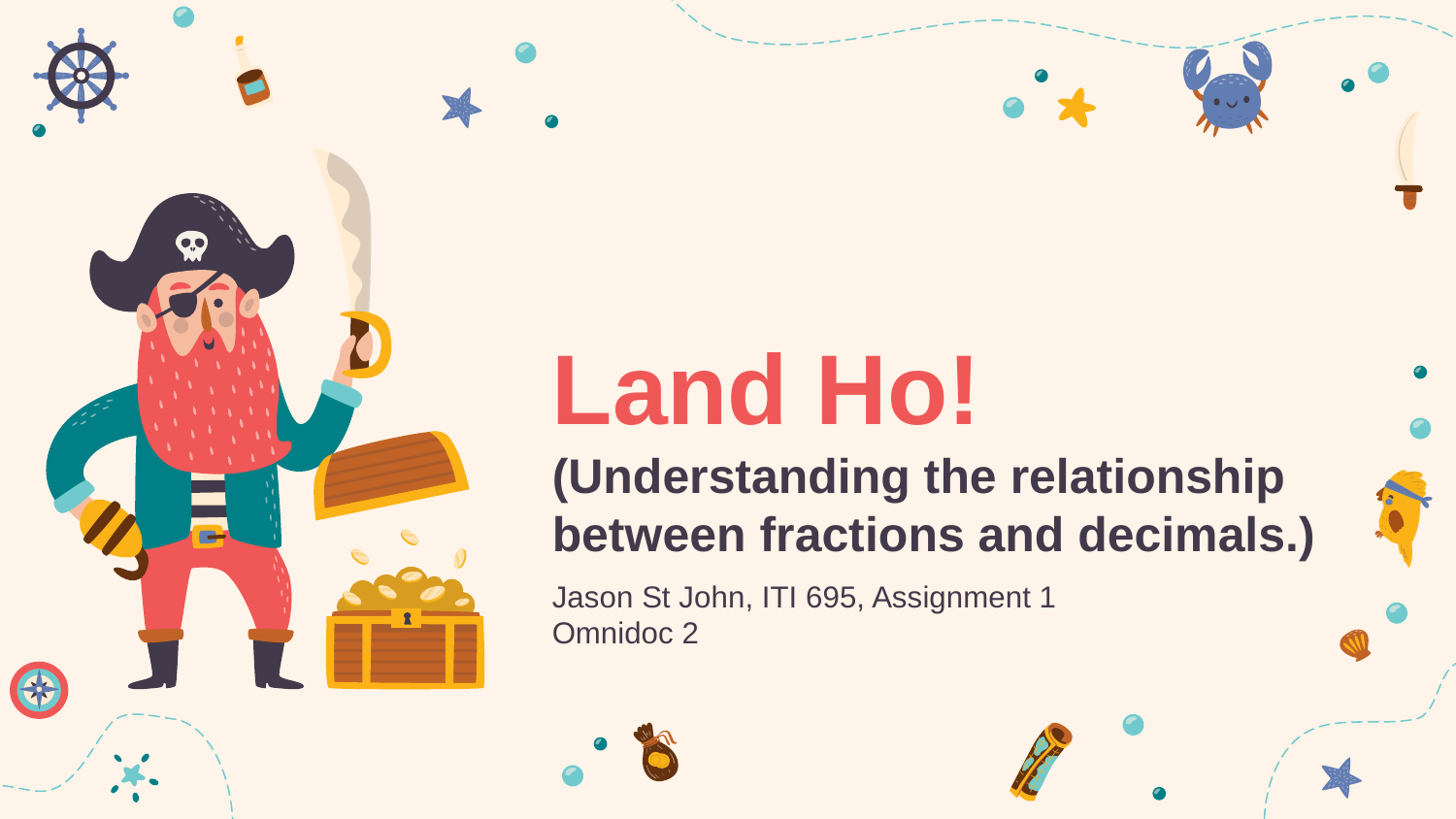

# Land Ho!
(Understanding the relationship between fractions and decimals.)

Jason St John, ITI 695, Assignment 1
Omnidoc 2